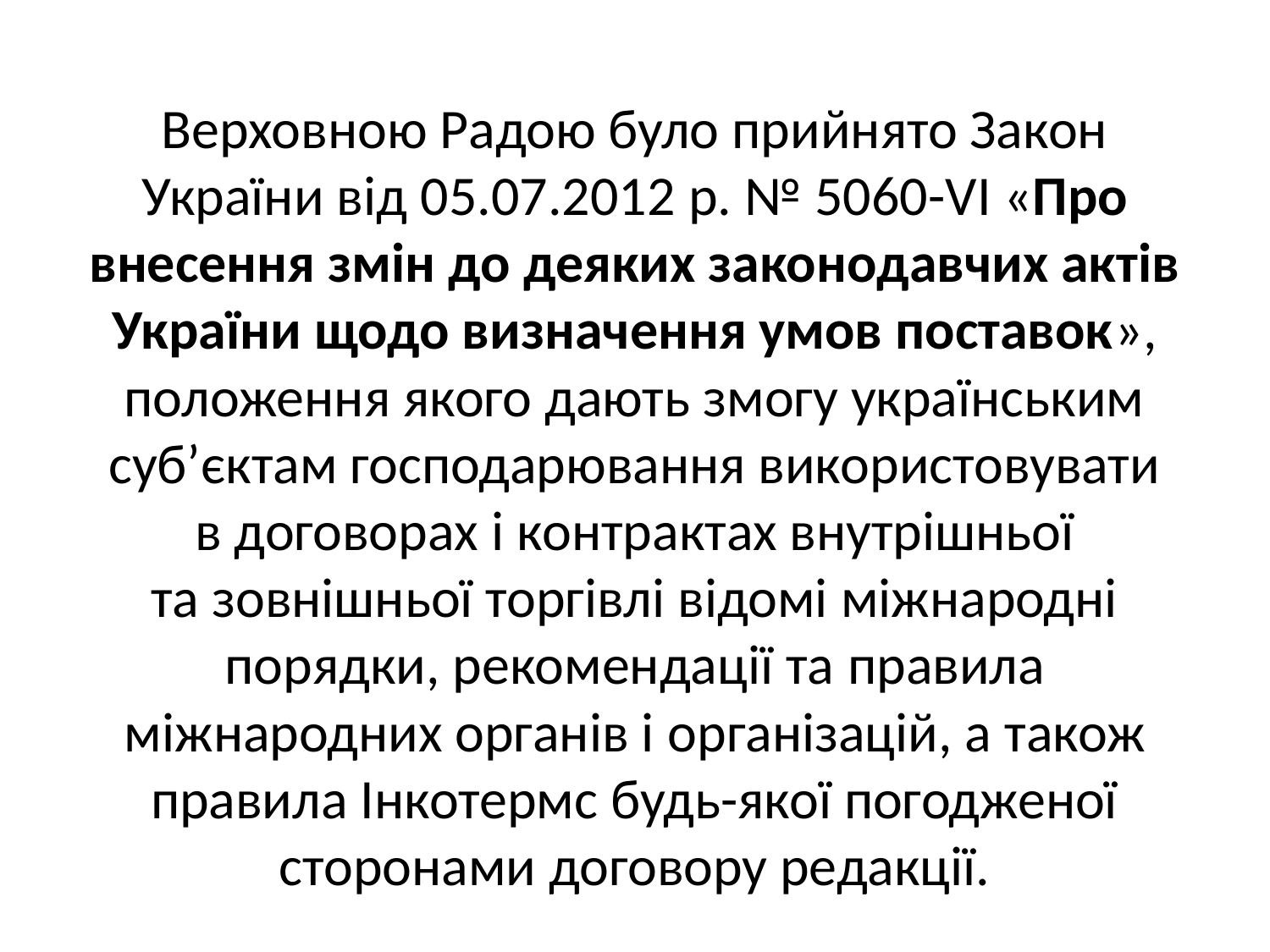

Верховною Радою було прийнято Закон України від 05.07.2012 р. № 5060-VI «Про внесення змін до деяких законодавчих актів України щодо визначення умов поставок», положення якого дають змогу українським суб’єктам господарювання використовувати в договорах і контрактах внутрішньої та зовнішньої торгівлі відомі міжнародні порядки, рекомендації та правила міжнародних органів і організацій, а також правила Інкотермс будь-якої погодженої сторонами договору редакції.